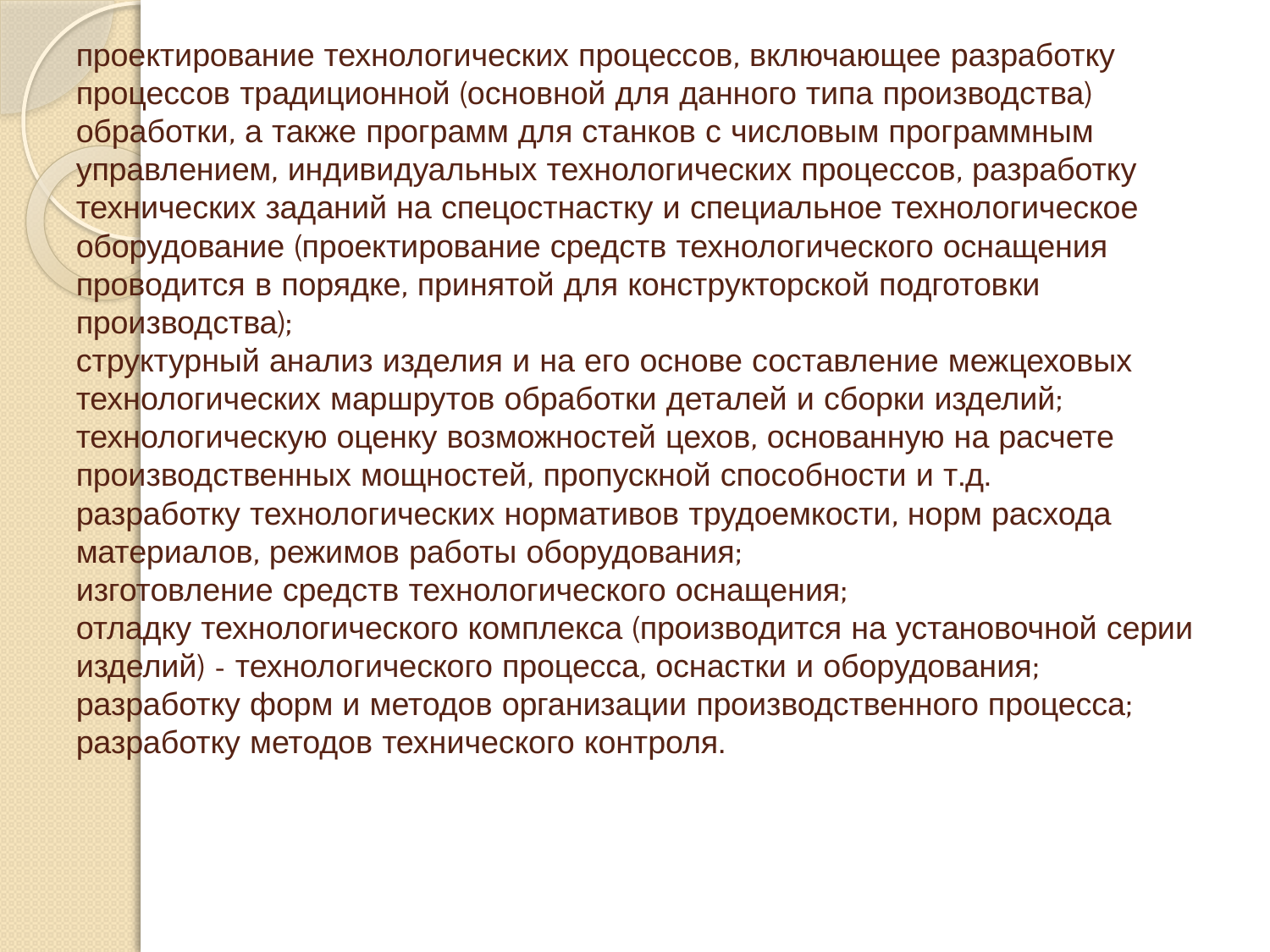

# проектирование технологических процессов, включающее разработку процессов традиционной (основной для данного типа производства) обработки, а также программ для станков с числовым программным управлением, индивидуальных технологических процессов, разработку технических заданий на спецостнастку и специальное технологическое оборудование (проектирование средств технологического оснащения проводится в порядке, принятой для конструкторской подготовки производства); структурный анализ изделия и на его основе составление межцеховых технологических маршрутов обработки деталей и сборки изделий; технологическую оценку возможностей цехов, основанную на расчете производственных мощностей, пропускной способности и т.д. разработку технологических нормативов трудоемкости, норм расхода материалов, режимов работы оборудования; изготовление средств технологического оснащения; отладку технологического комплекса (производится на установочной серии изделий) - технологического процесса, оснастки и оборудования; разработку форм и методов организации производственного процесса; разработку методов технического контроля.